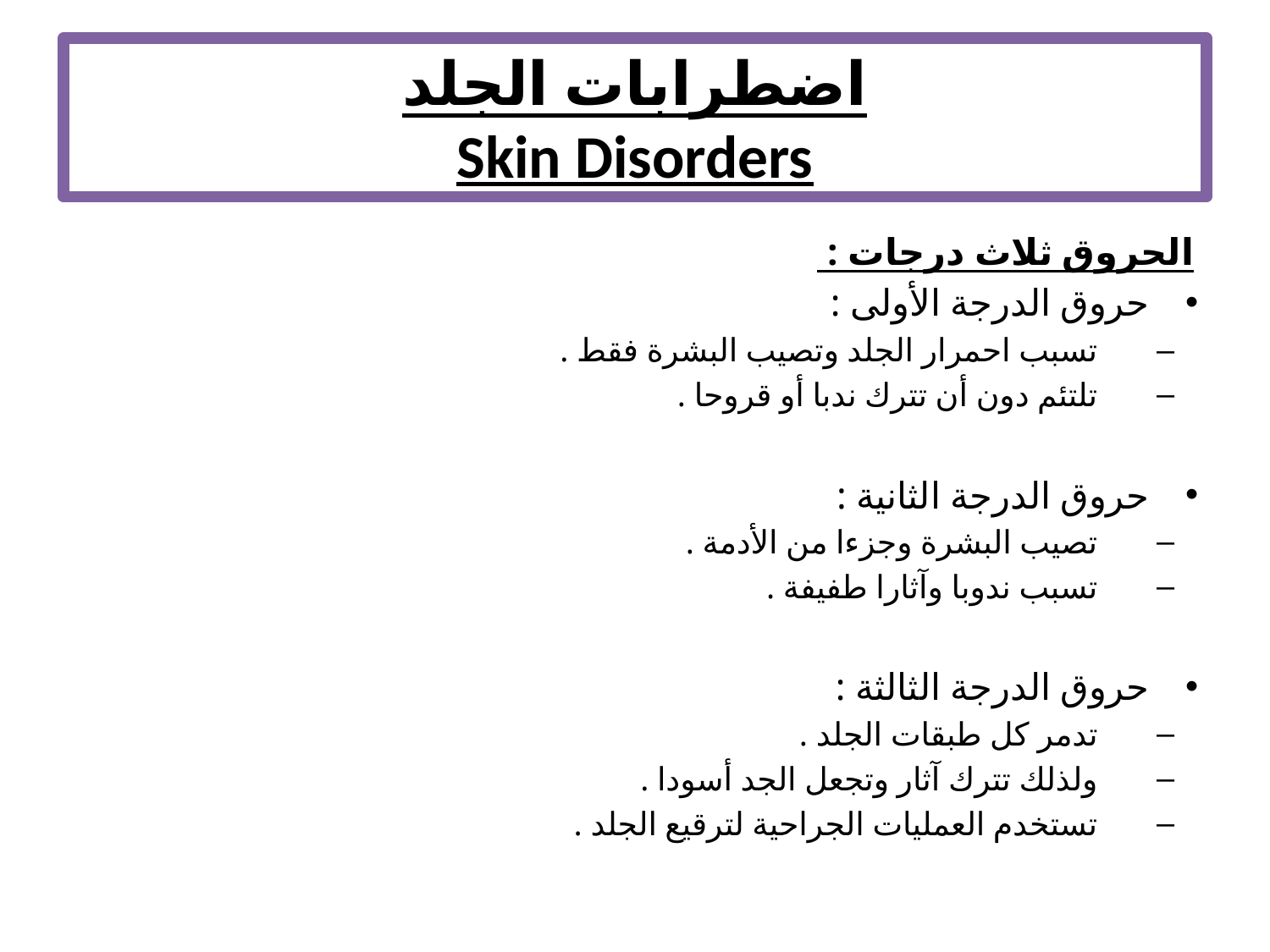

# اضطرابات الجلد Skin Disorders
الحروق ثلاث درجات :
حروق الدرجة الأولى :
تسبب احمرار الجلد وتصيب البشرة فقط .
تلتئم دون أن تترك ندبا أو قروحا .

حروق الدرجة الثانية :
تصيب البشرة وجزءا من الأدمة .
تسبب ندوبا وآثارا طفيفة .

حروق الدرجة الثالثة :
تدمر كل طبقات الجلد .
ولذلك تترك آثار وتجعل الجد أسودا .
تستخدم العمليات الجراحية لترقيع الجلد .